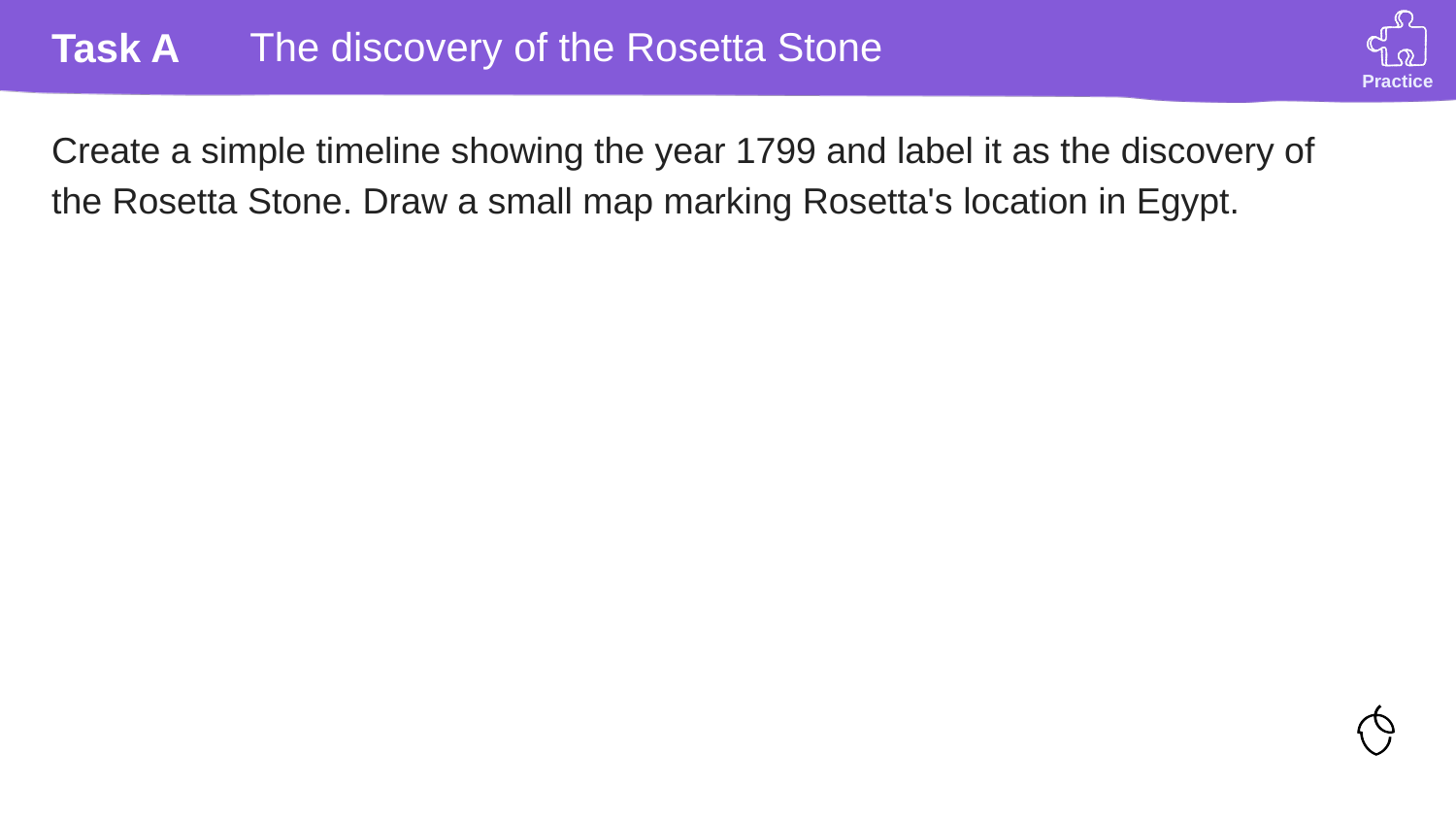

The discovery of the Rosetta Stone
Create a simple timeline showing the year 1799 and label it as the discovery of the Rosetta Stone. Draw a small map marking Rosetta's location in Egypt.